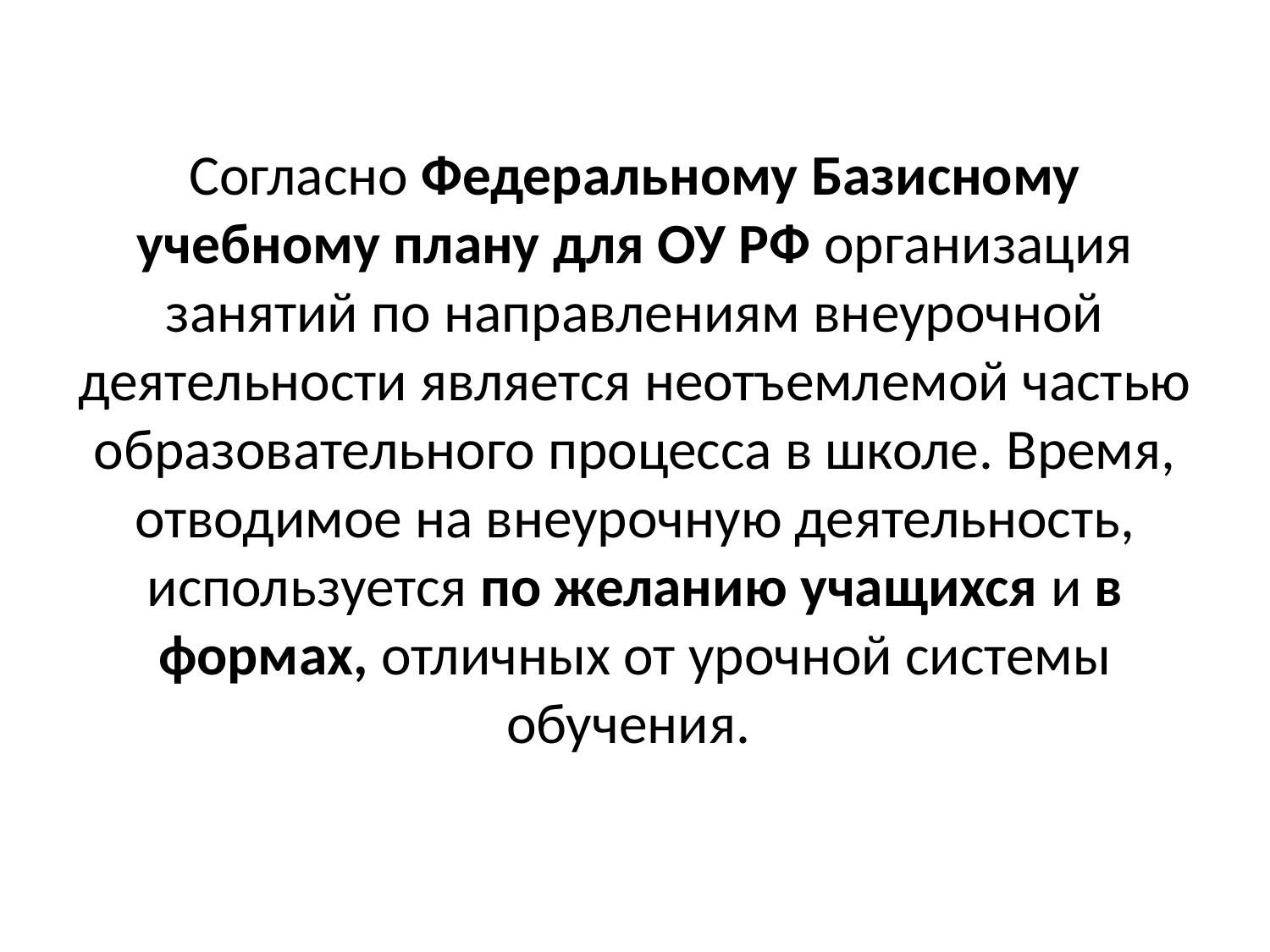

# Согласно Федеральному Базисному учебному плану для ОУ РФ организация занятий по направлениям внеурочной деятельности является неотъемлемой частью образовательного процесса в школе. Время, отводимое на внеурочную деятельность, используется по желанию учащихся и в формах, отличных от урочной системы обучения.